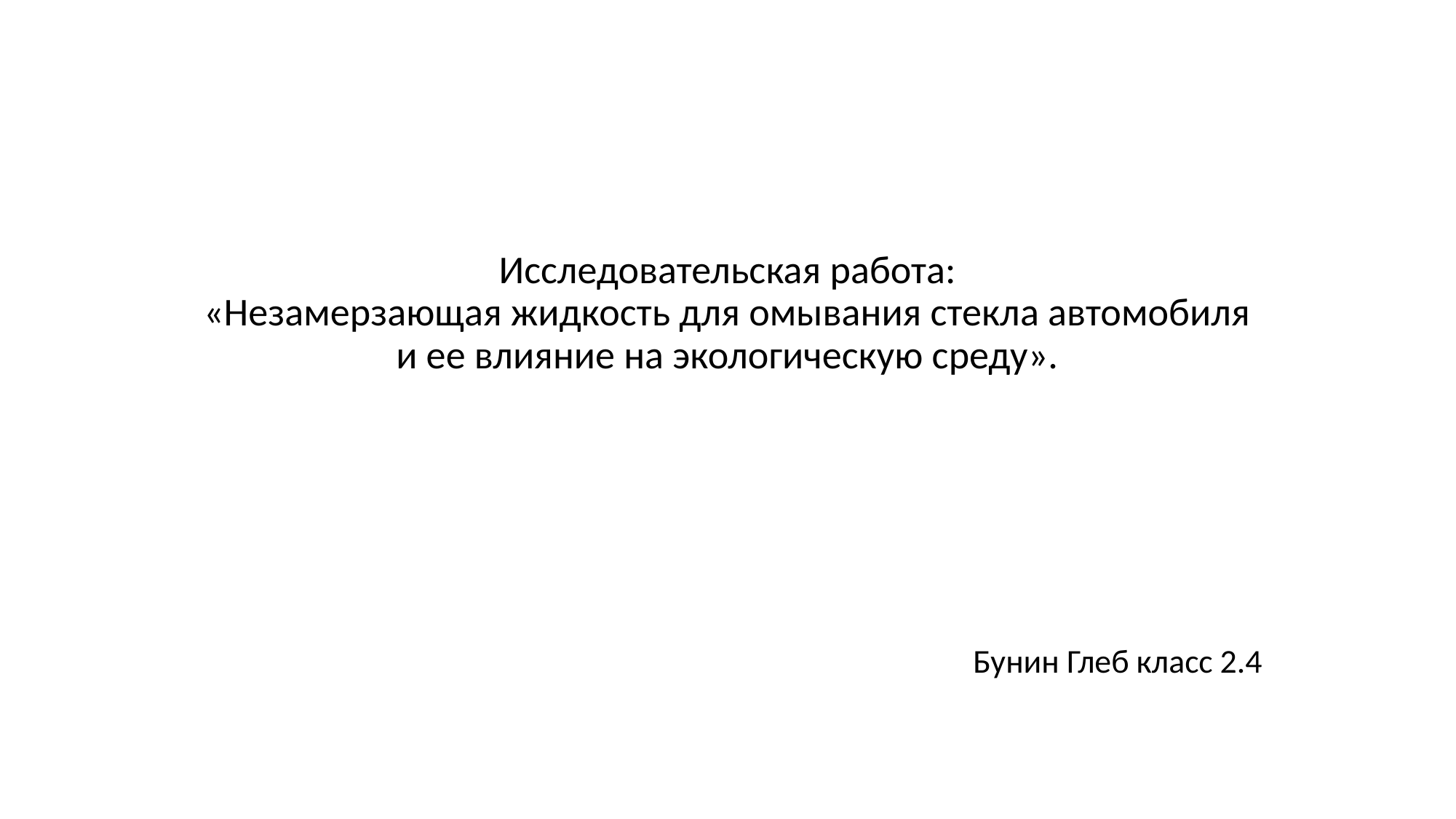

# Исследовательская работа: «Незамерзающая жидкость для омывания стекла автомобиля и ее влияние на экологическую среду».

Бунин Глеб класс 2.4